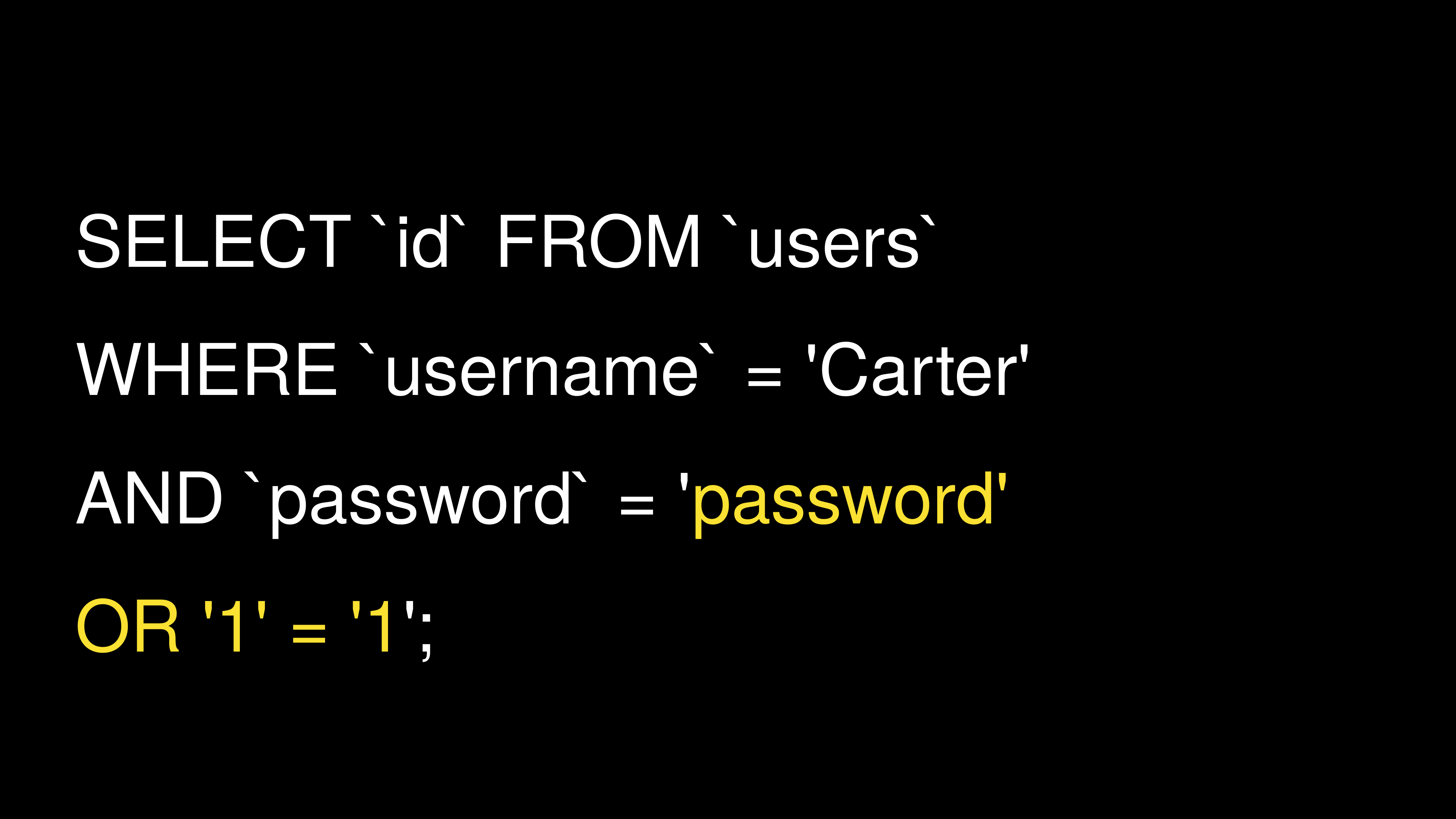

SELECT `id` FROM `users`
WHERE `username` = 'Carter'
AND `password` = 'password'
OR '1' = '1';